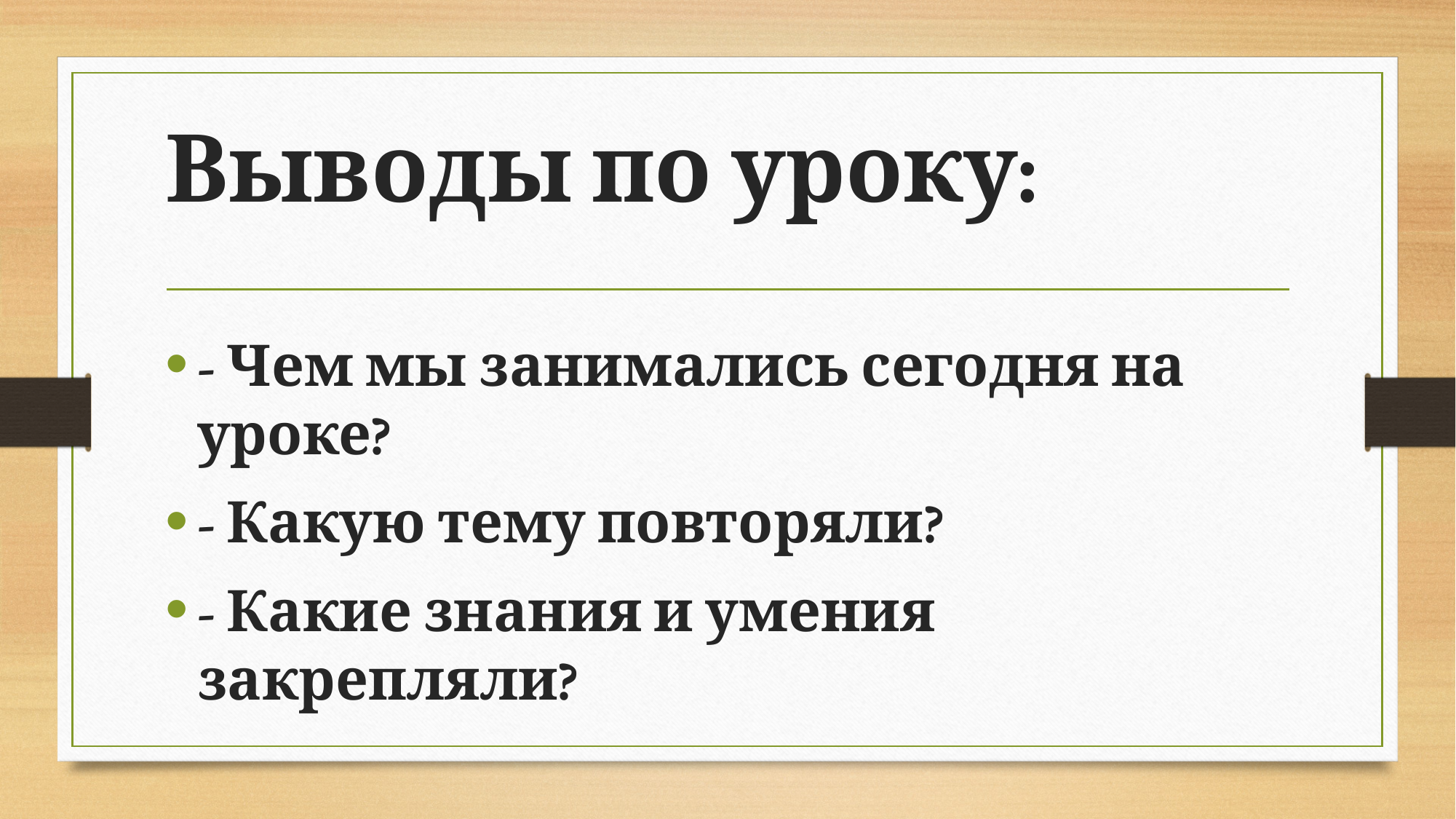

Выводы по уроку:

- Чем мы занимались сегодня на уроке?
- Какую тему повторяли?
- Какие знания и умения закрепляли?